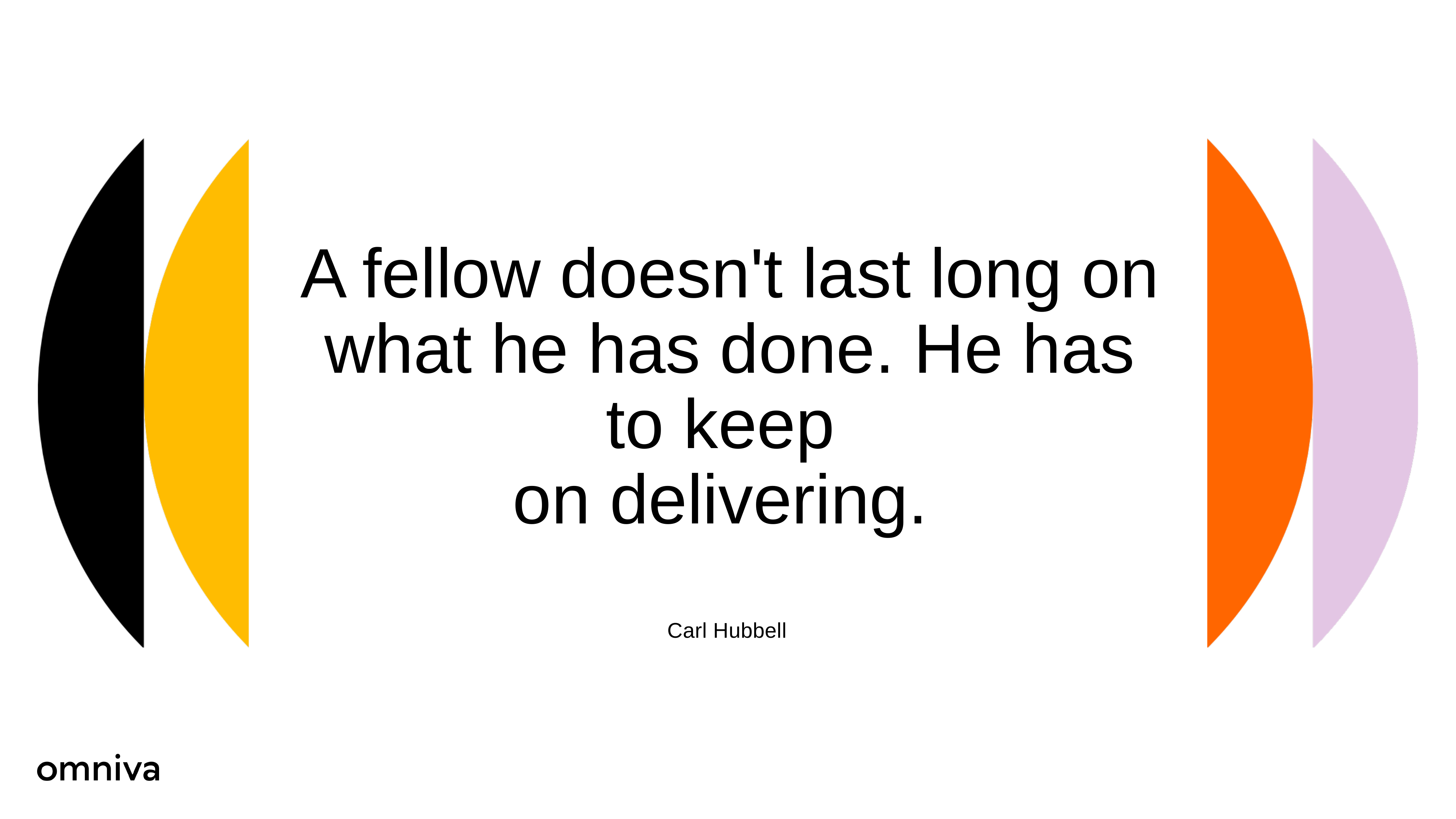

# A fellow doesn't last long on what he has done. He has to keep on delivering.
Carl Hubbell